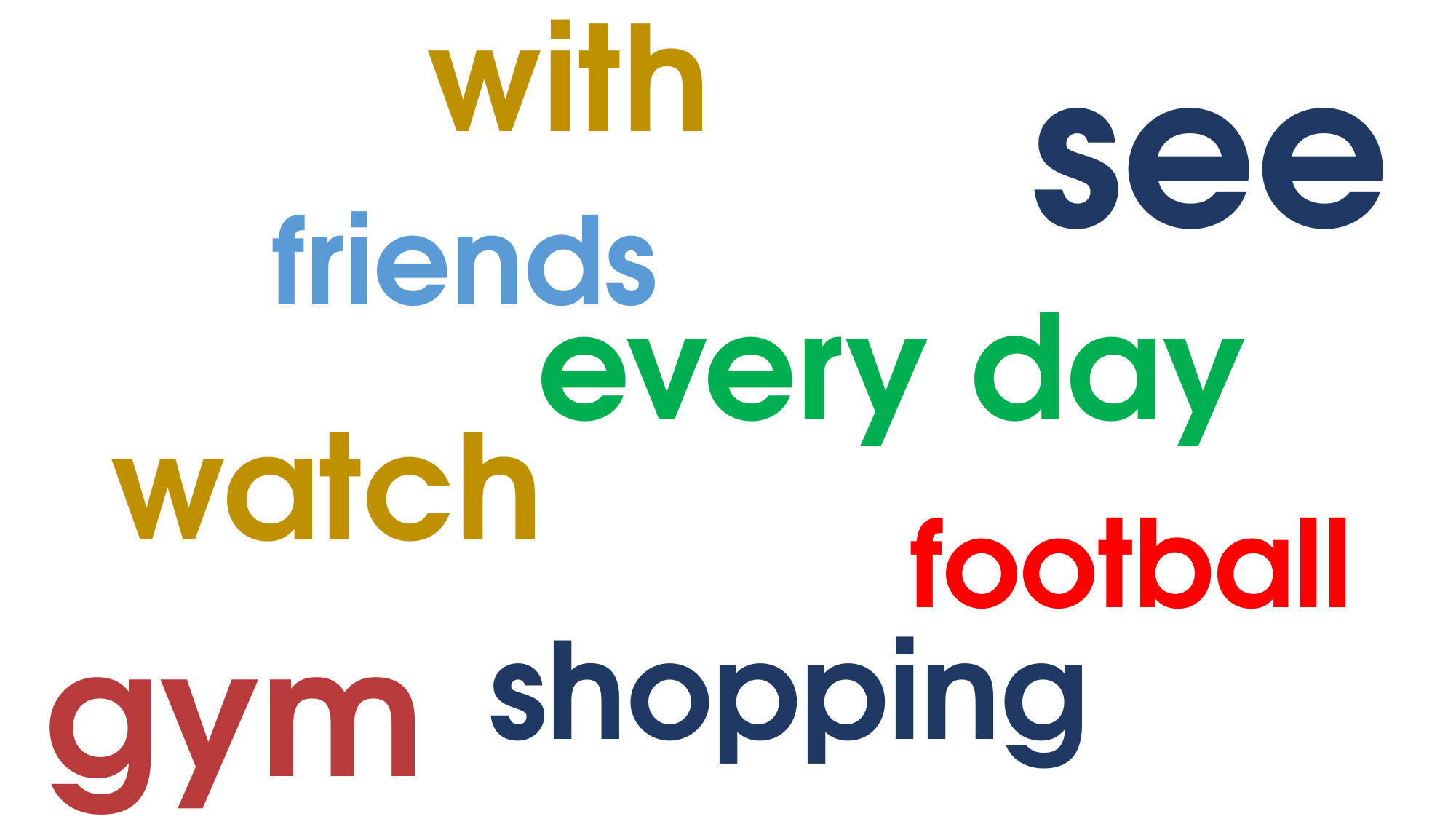

with
see
friends
every day
watch
football
gym
shopping